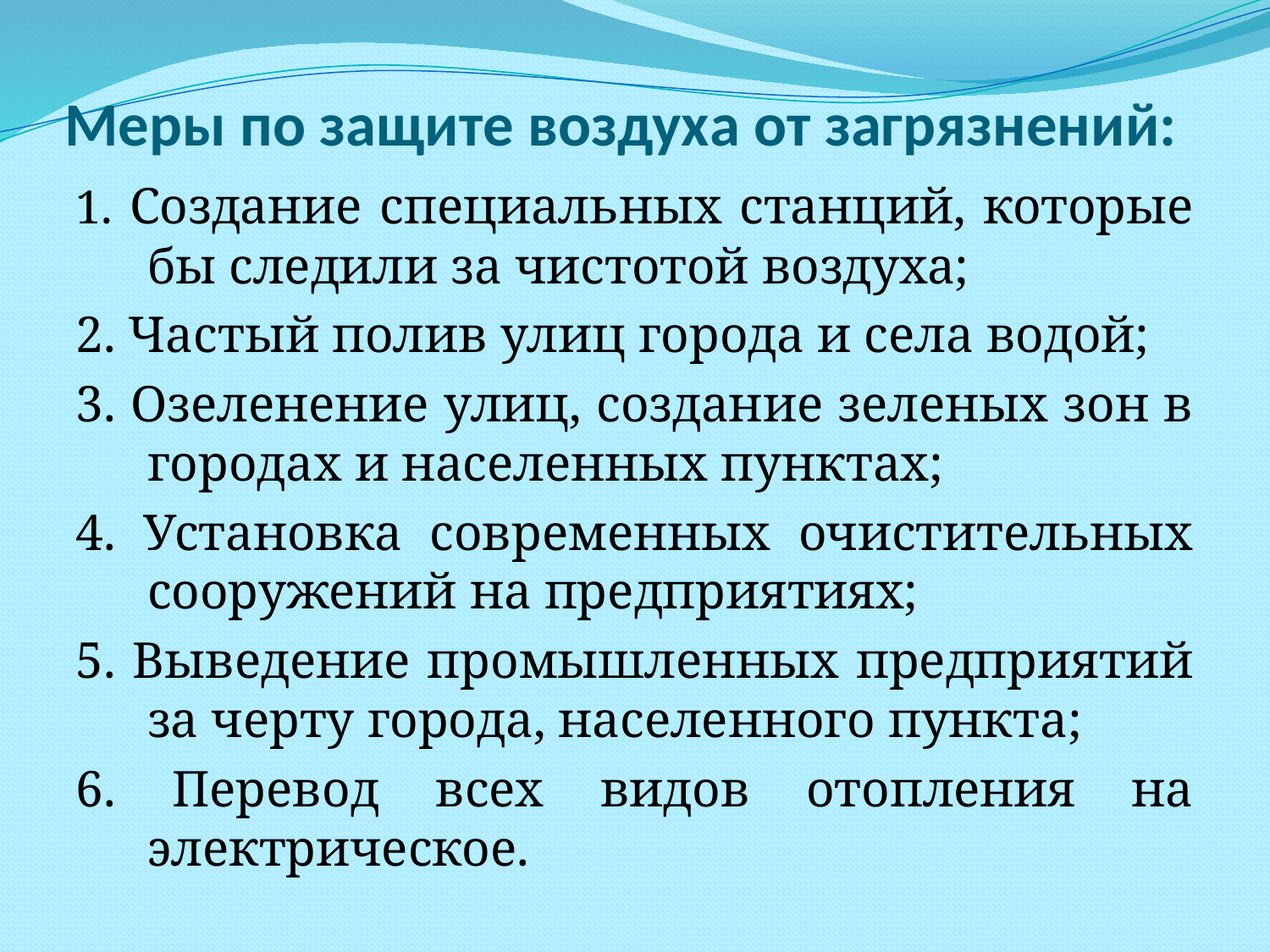

# Меры по защите воздуха от загрязнений:
1. Создание специальных станций, которые бы следили за чистотой воздуха;
2. Частый полив улиц города и села водой;
3. Озеленение улиц, создание зеленых зон в городах и населенных пунктах;
4. Установка современных очистительных сооружений на предприятиях;
5. Выведение промышленных предприятий за черту города, населенного пункта;
6. Перевод всех видов отопления на электрическое.